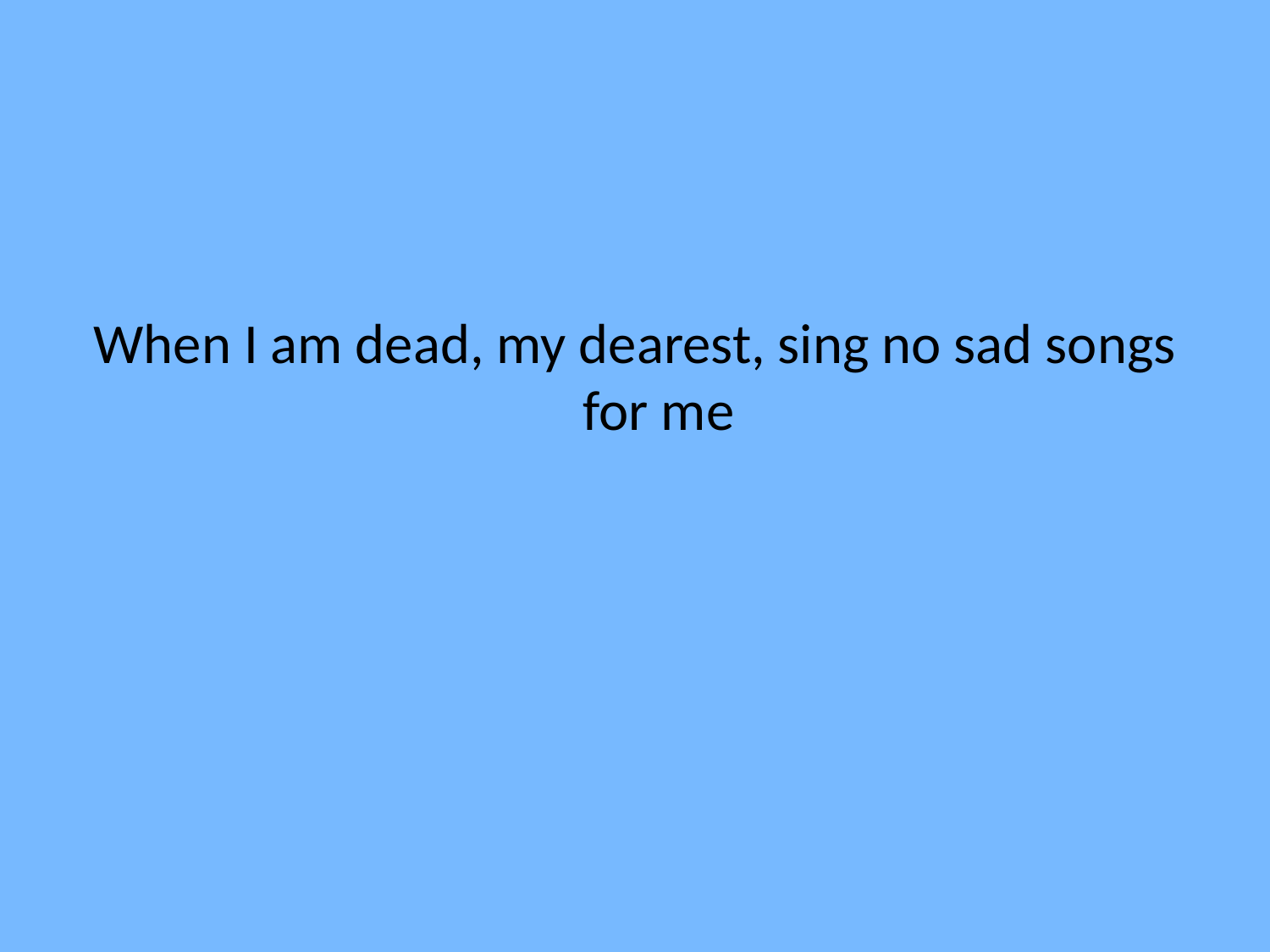

When I am dead, my dearest, sing no sad songs for me